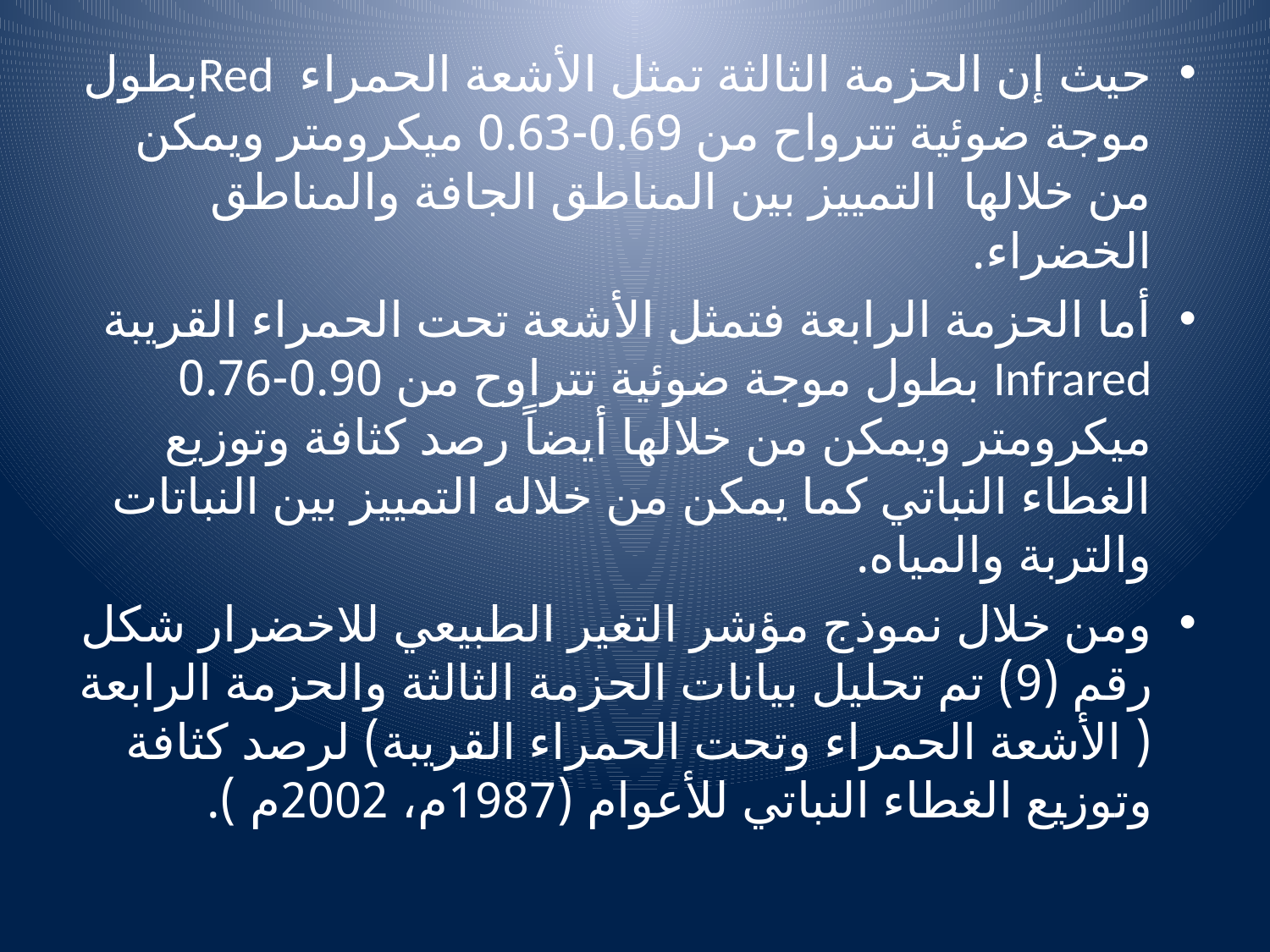

حيث إن الحزمة الثالثة تمثل الأشعة الحمراء  Redبطول موجة ضوئية تترواح من 0.69-0.63 ميكرومتر ويمكن من خلالها  التمييز بين المناطق الجافة والمناطق الخضراء.
أما الحزمة الرابعة فتمثل الأشعة تحت الحمراء القريبة Infrared بطول موجة ضوئية تتراوح من 0.90-0.76 ميكرومتر ويمكن من خلالها أيضاً رصد كثافة وتوزيع الغطاء النباتي كما يمكن من خلاله التمييز بين النباتات والتربة والمياه.
ومن خلال نموذج مؤشر التغير الطبيعي للاخضرار شكل رقم (9) تم تحليل بيانات الحزمة الثالثة والحزمة الرابعة ( الأشعة الحمراء وتحت الحمراء القريبة) لرصد كثافة وتوزيع الغطاء النباتي للأعوام (1987م، 2002م ).